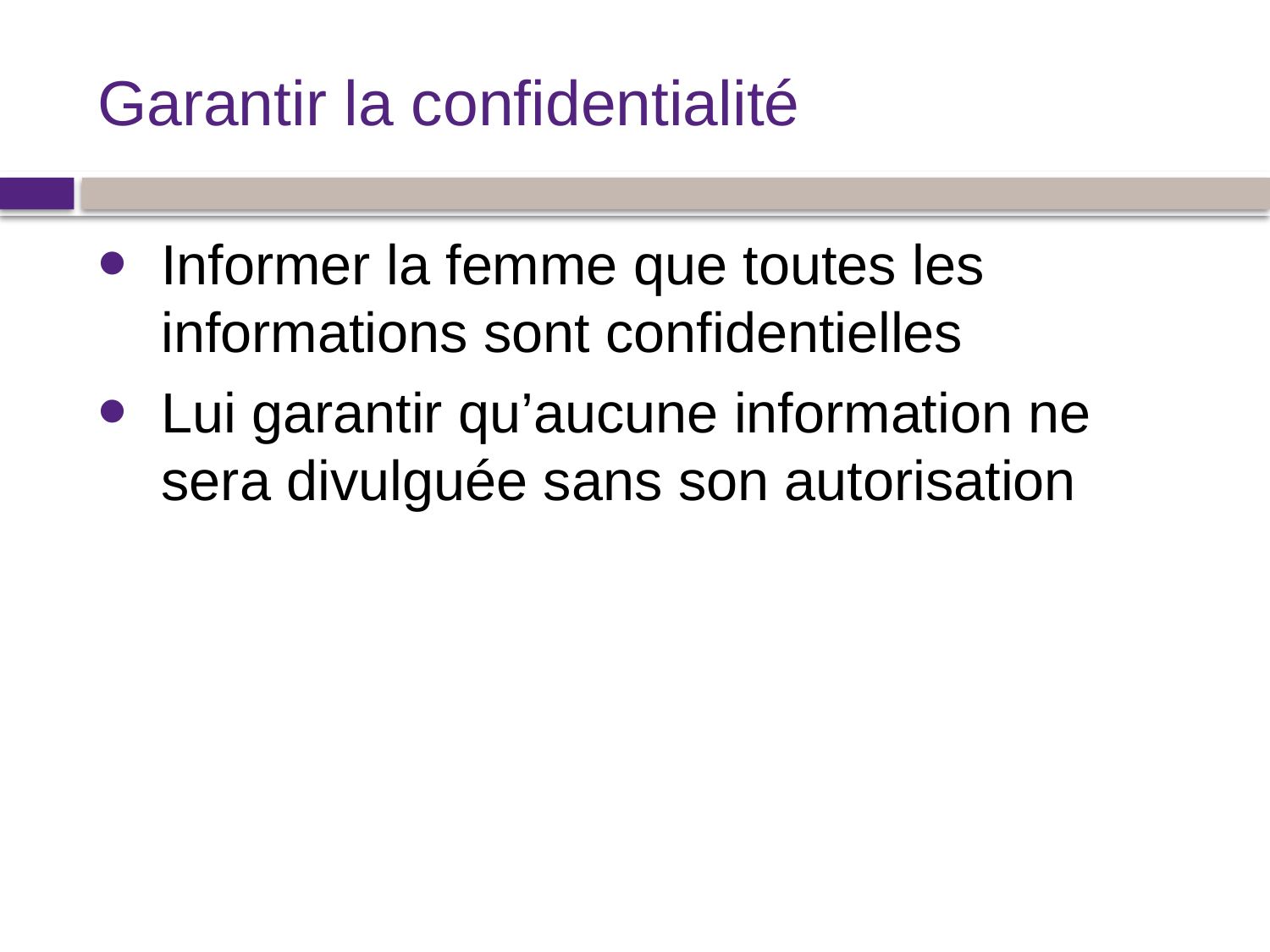

# Garantir la confidentialité
Informer la femme que toutes les informations sont confidentielles
Lui garantir qu’aucune information ne sera divulguée sans son autorisation